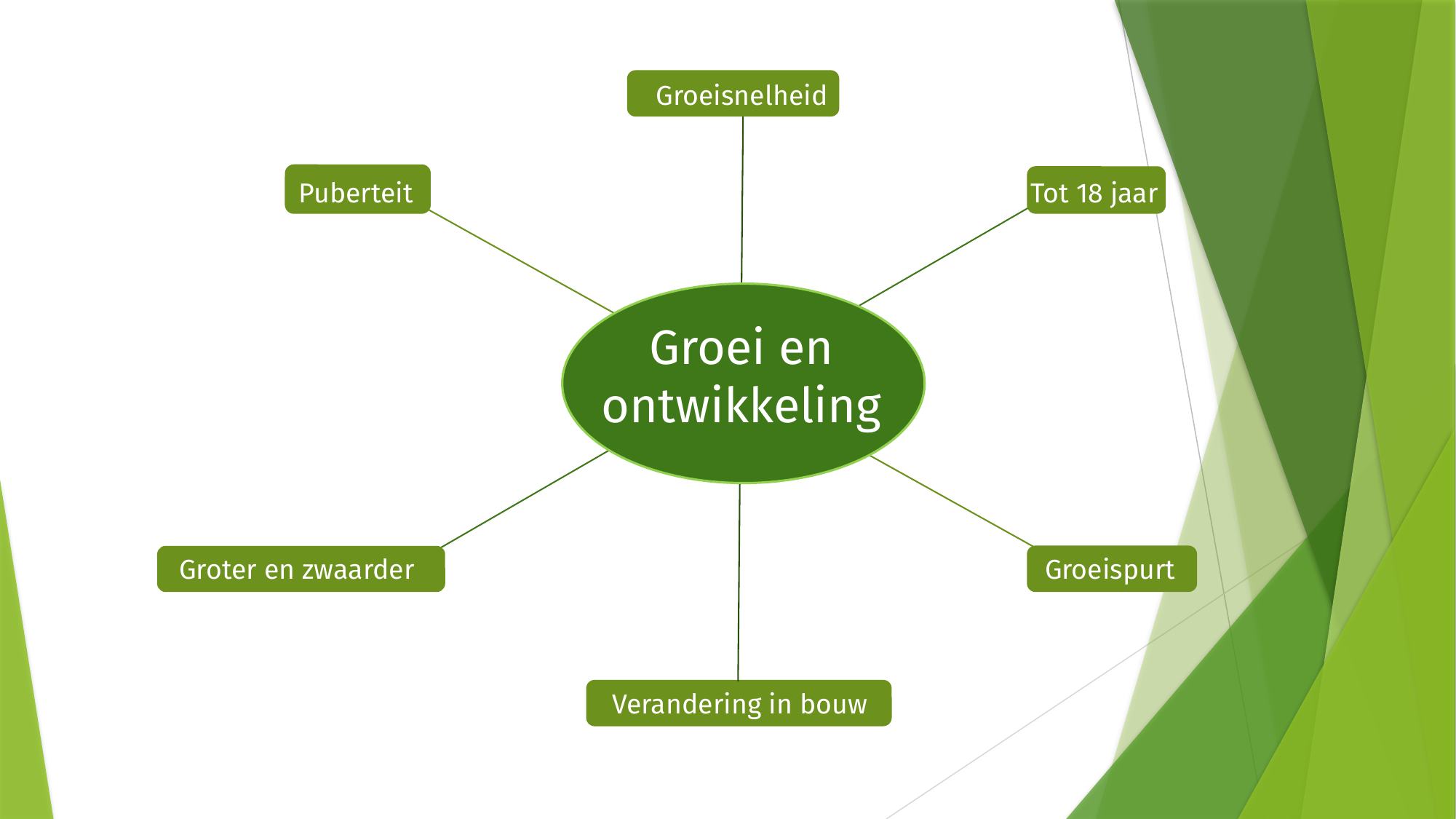

Groeisnelheid

Puberteit
Tot 18 jaar

Groei en ontwikkeling
Groter en zwaarder

Groeispurt

    Verandering in bouw